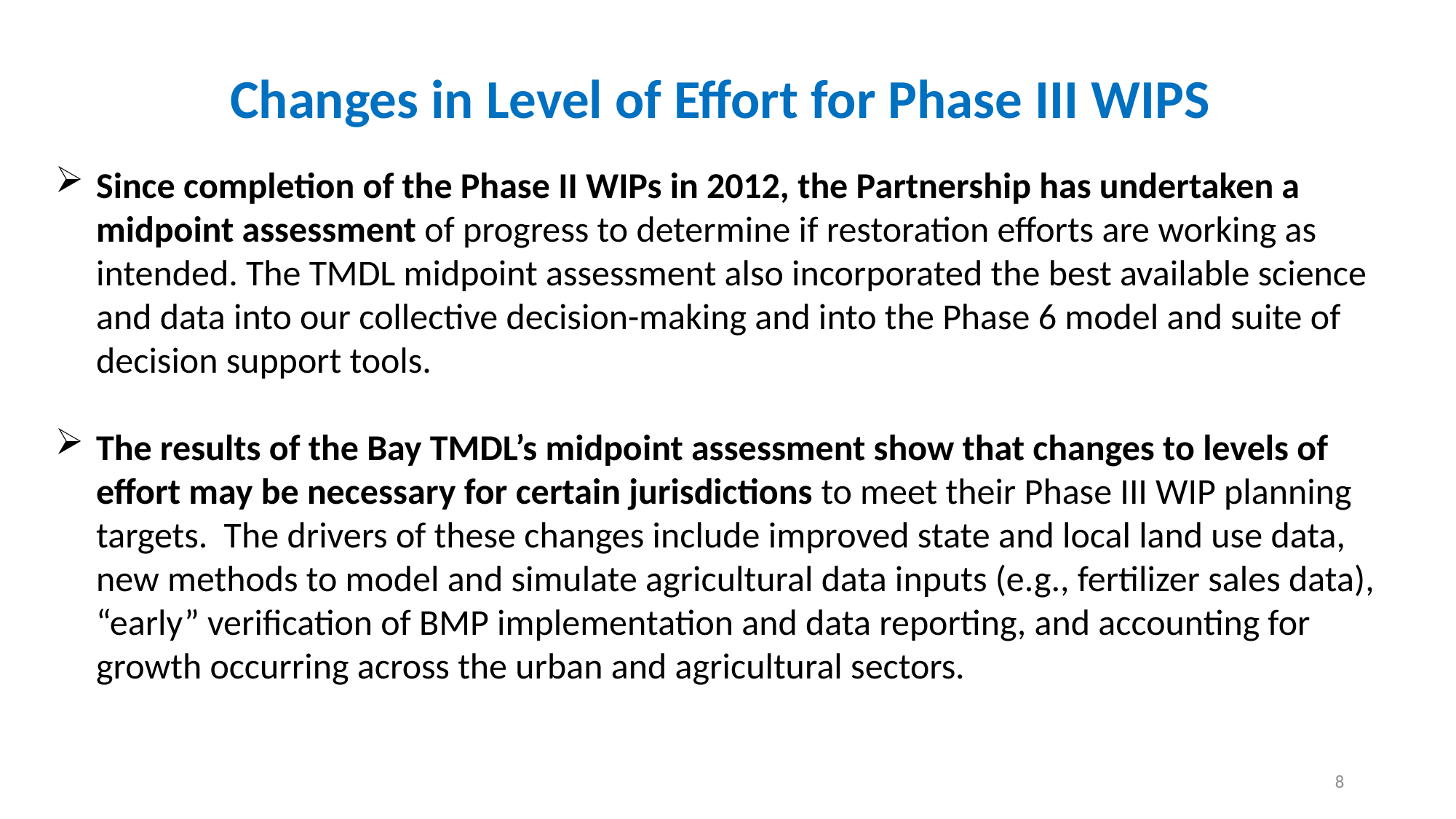

Changes in Level of Effort for Phase III WIPS

Since completion of the Phase II WIPs in 2012, the Partnership has undertaken a midpoint assessment of progress to determine if restoration efforts are working as intended. The TMDL midpoint assessment also incorporated the best available science and data into our collective decision-making and into the Phase 6 model and suite of decision support tools.

The results of the Bay TMDL’s midpoint assessment show that changes to levels of effort may be necessary for certain jurisdictions to meet their Phase III WIP planning targets.  The drivers of these changes include improved state and local land use data, new methods to model and simulate agricultural data inputs (e.g., fertilizer sales data), “early” verification of BMP implementation and data reporting, and accounting for growth occurring across the urban and agricultural sectors.

8